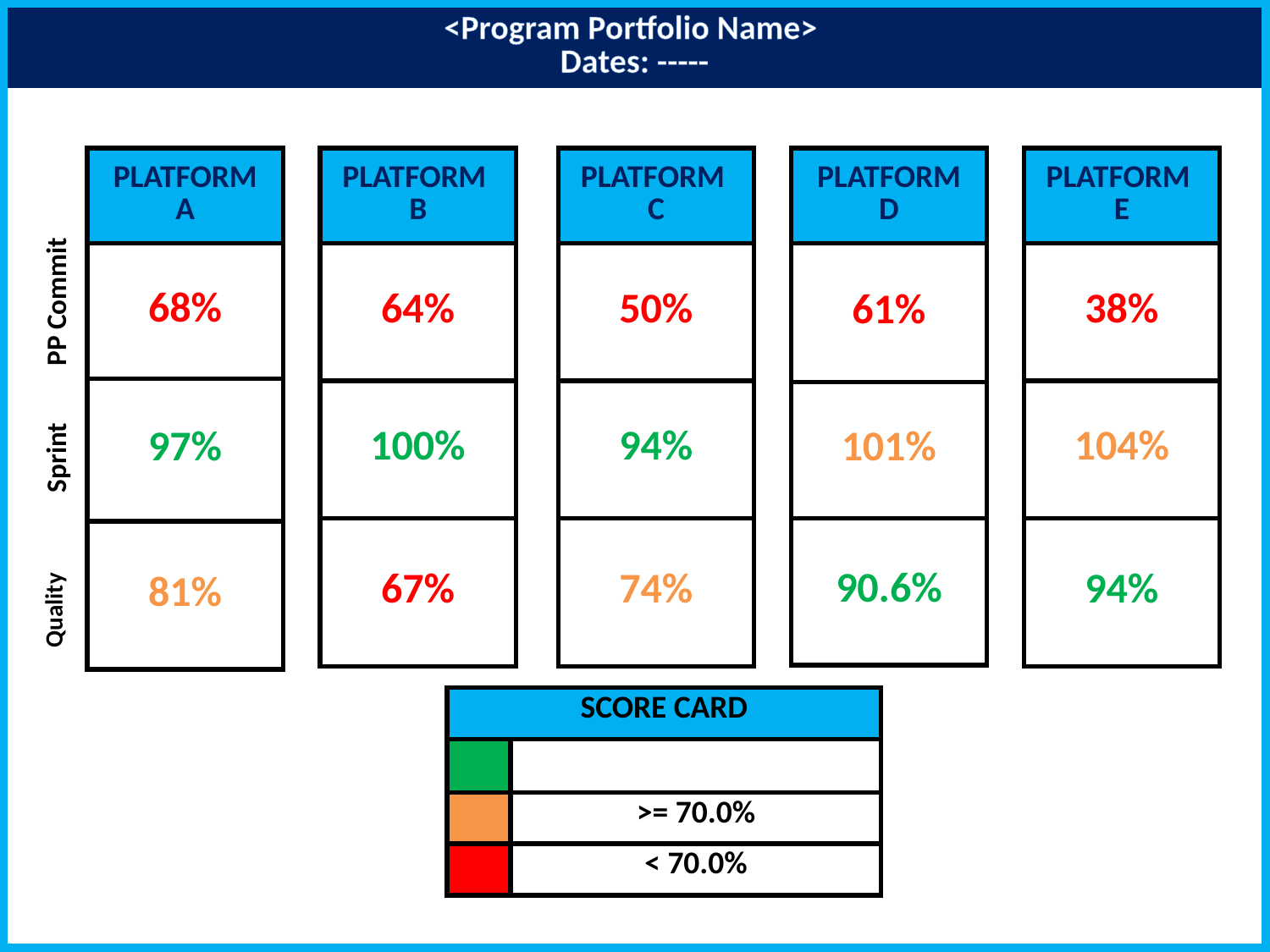

<Program Portfolio Name>
Dates: -----
| PLATFORM A |
| --- |
| 68% |
| 97% |
| 81% |
| PLATFORM B |
| --- |
| 64% |
| 100% |
| 67% |
| PLATFORM C |
| --- |
| 50% |
| 94% |
| 74% |
| PLATFORM D |
| --- |
| 61% |
| 101% |
| 90.6% |
| PLATFORM E |
| --- |
| 38% |
| 104% |
| 94% |
  PP Commit
     Sprint
   Quality
| SCORE CARD |  |
| --- | --- |
|  |  |
|  | >= 70.0% |
|  | < 70.0% |